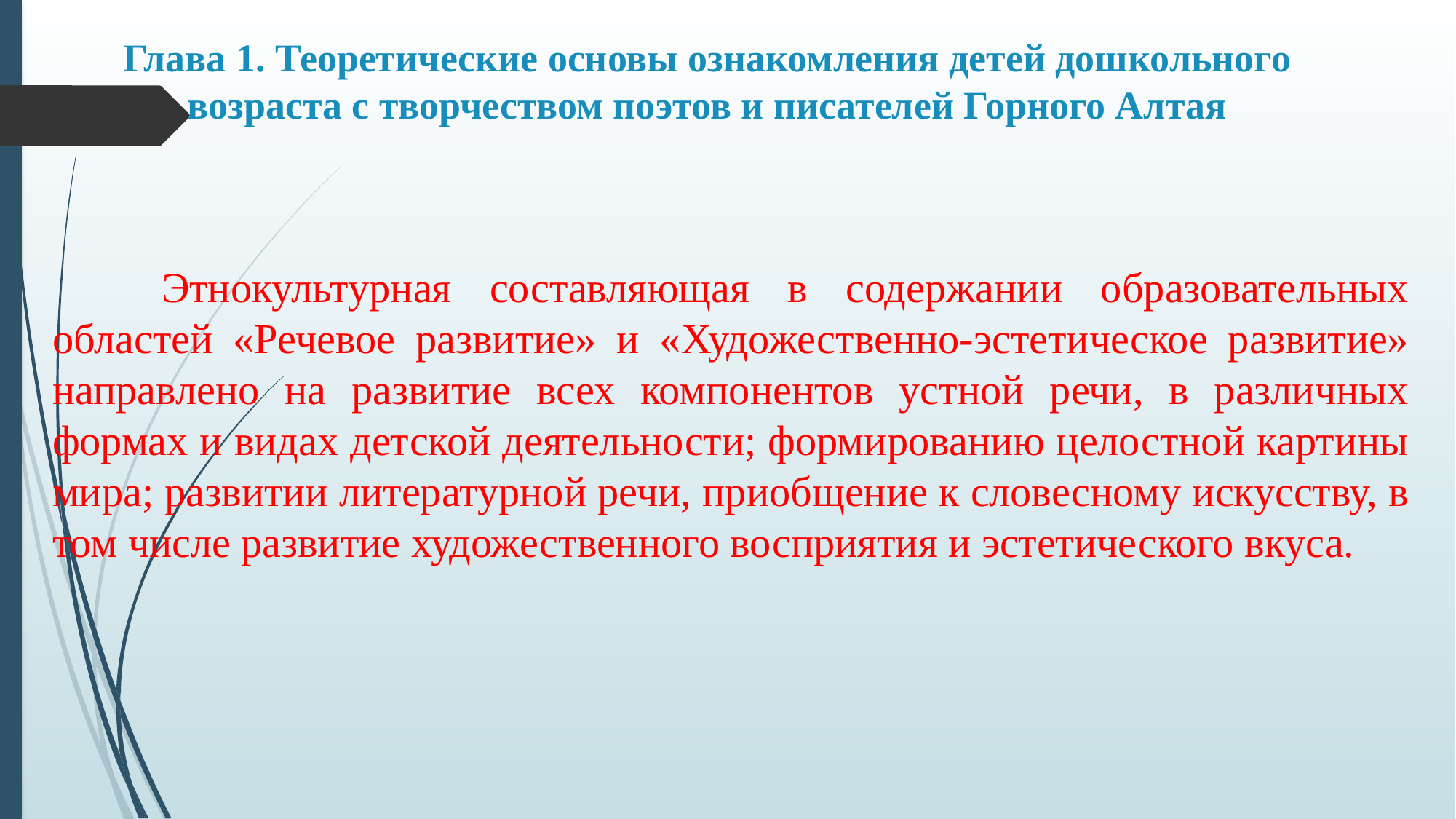

# Глава 1. Теоретические основы ознакомления детей дошкольного возраста с творчеством поэтов и писателей Горного Алтая
	Этнокультурная составляющая в содержании образовательных областей «Речевое развитие» и «Художественно-эстетическое развитие» направлено на развитие всех компонентов устной речи, в различных формах и видах детской деятельности; формированию целостной картины мира; развитии литературной речи, приобщение к словесному искусству, в том числе развитие художественного восприятия и эстетического вкуса.